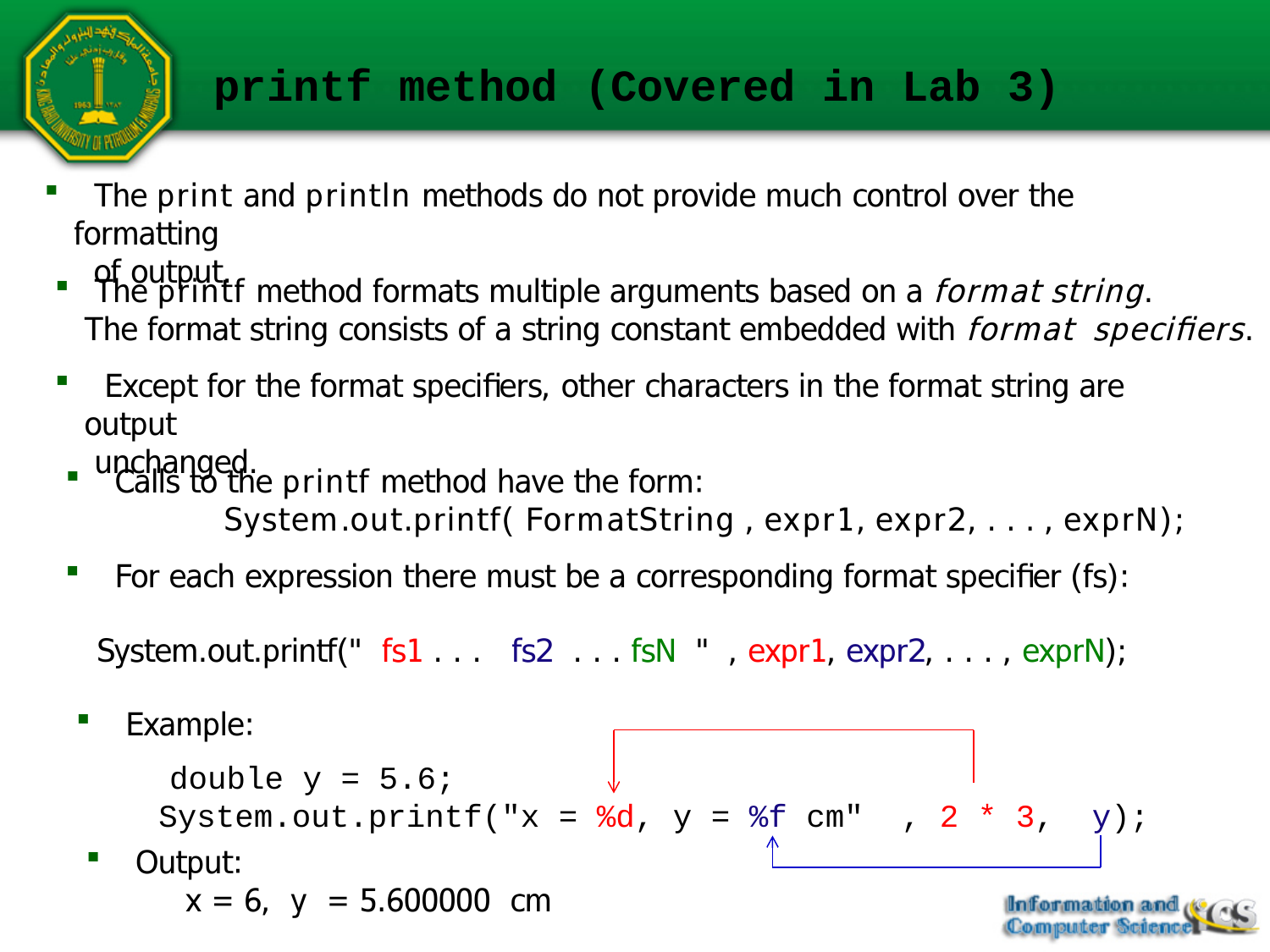

# printf method (Covered in Lab 3)
  The print and println methods do not provide much control over the formatting
     of output.
 The printf method formats multiple arguments based on a format string.
   The format string consists of a string constant embedded with format  specifiers.
  Except for the format specifiers, other characters in the format string are output
    unchanged.
  Calls to the printf method have the form:
                System.out.printf( FormatString , expr1, expr2, . . . , exprN);
  For each expression there must be a corresponding format specifier (fs):
System.out.printf("  fs1 . . .   fs2  . . . fsN  "  , expr1, expr2, . . . , exprN);
  Example:
   double y = 5.6;
 System.out.printf("x = %d, y = %f cm"  , 2 * 3,  y);

  Output:
          x = 6,  y  = 5.600000  cm